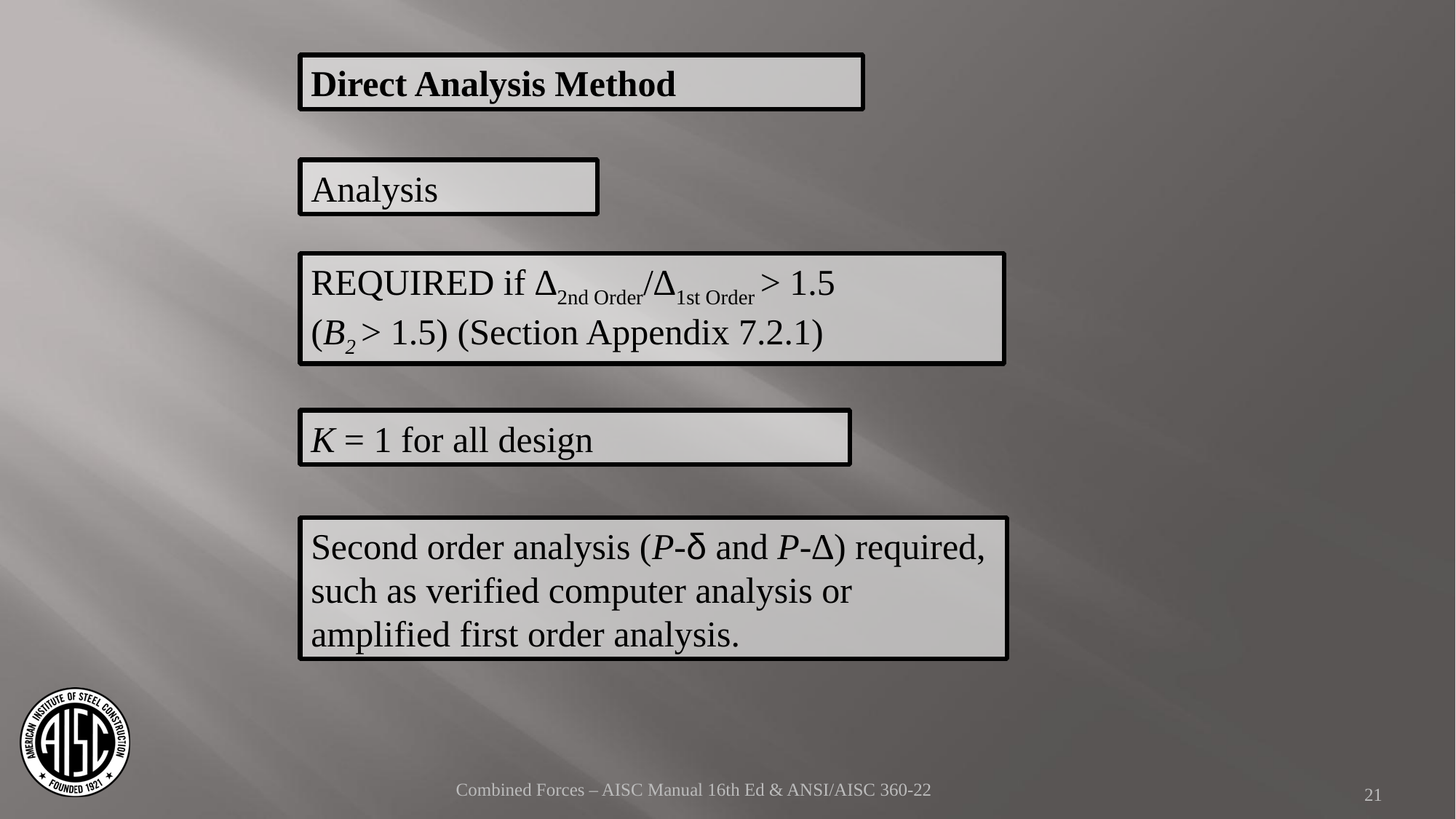

Direct Analysis Method
Analysis
REQUIRED if ∆2nd Order/∆1st Order > 1.5
(B2 > 1.5) (Section Appendix 7.2.1)
K = 1 for all design
Second order analysis (P-δ and P-∆) required, such as verified computer analysis or amplified first order analysis.
Combined Forces – AISC Manual 16th Ed & ANSI/AISC 360-22
21